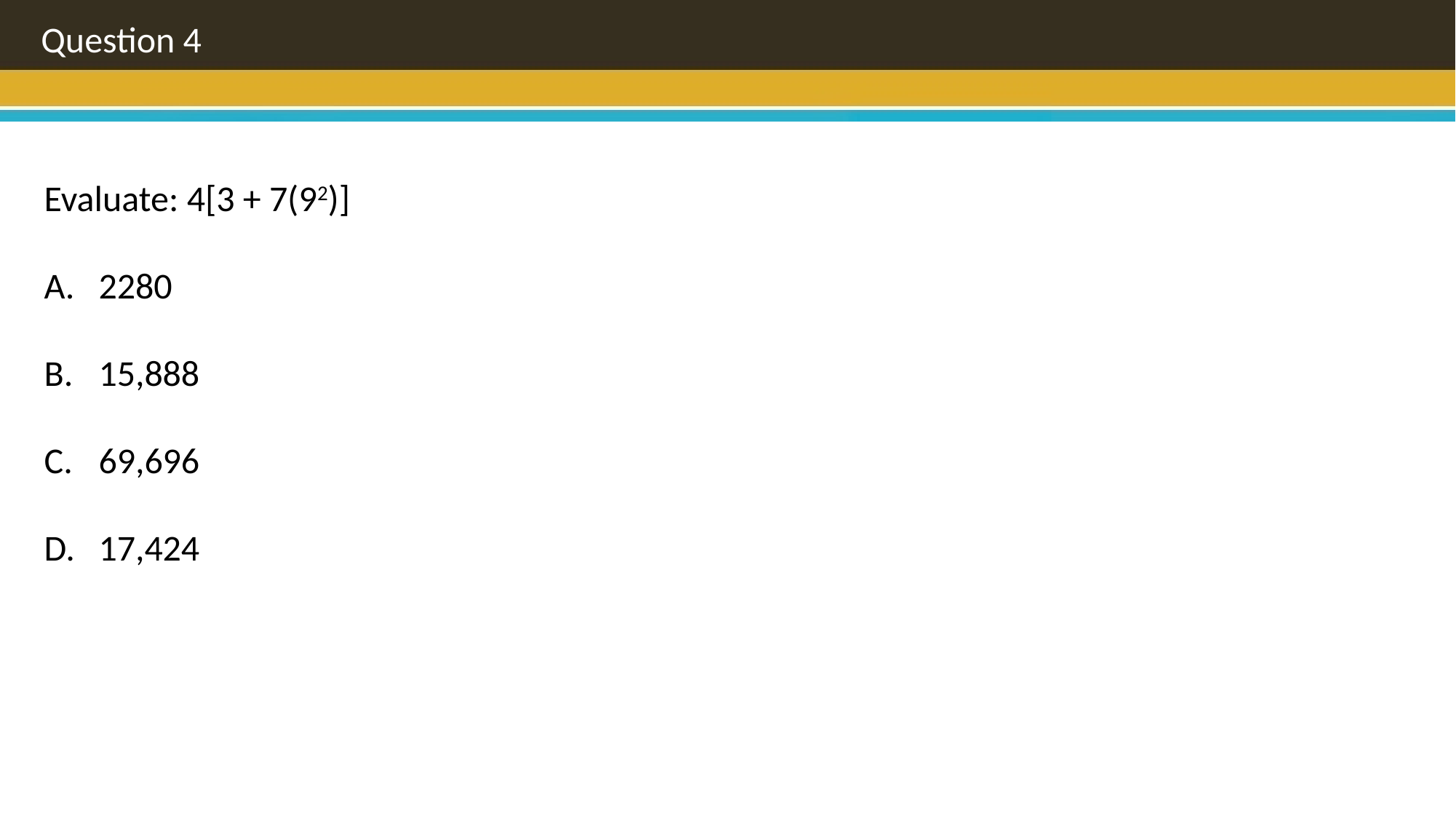

Question 4
Evaluate: 4[3 + 7(92)]

2280

15,888

69,696

17,424